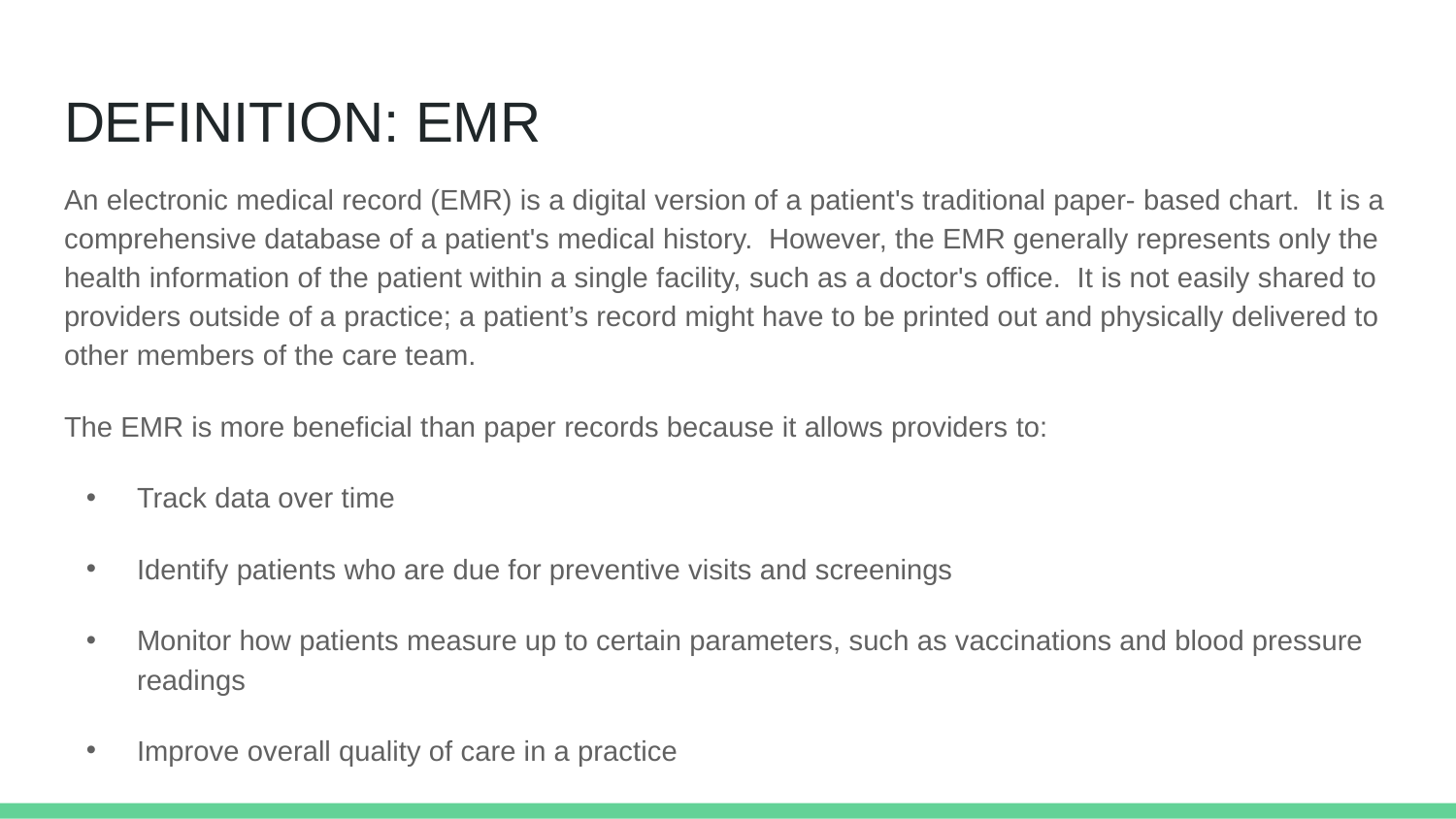

# DEFINITION: EMR
An electronic medical record (EMR) is a digital version of a patient's traditional paper- based chart.  It is a comprehensive database of a patient's medical history.  However, the EMR generally represents only the health information of the patient within a single facility, such as a doctor's office.  It is not easily shared to providers outside of a practice; a patient’s record might have to be printed out and physically delivered to other members of the care team.
The EMR is more beneficial than paper records because it allows providers to:
Track data over time
Identify patients who are due for preventive visits and screenings
Monitor how patients measure up to certain parameters, such as vaccinations and blood pressure readings
Improve overall quality of care in a practice